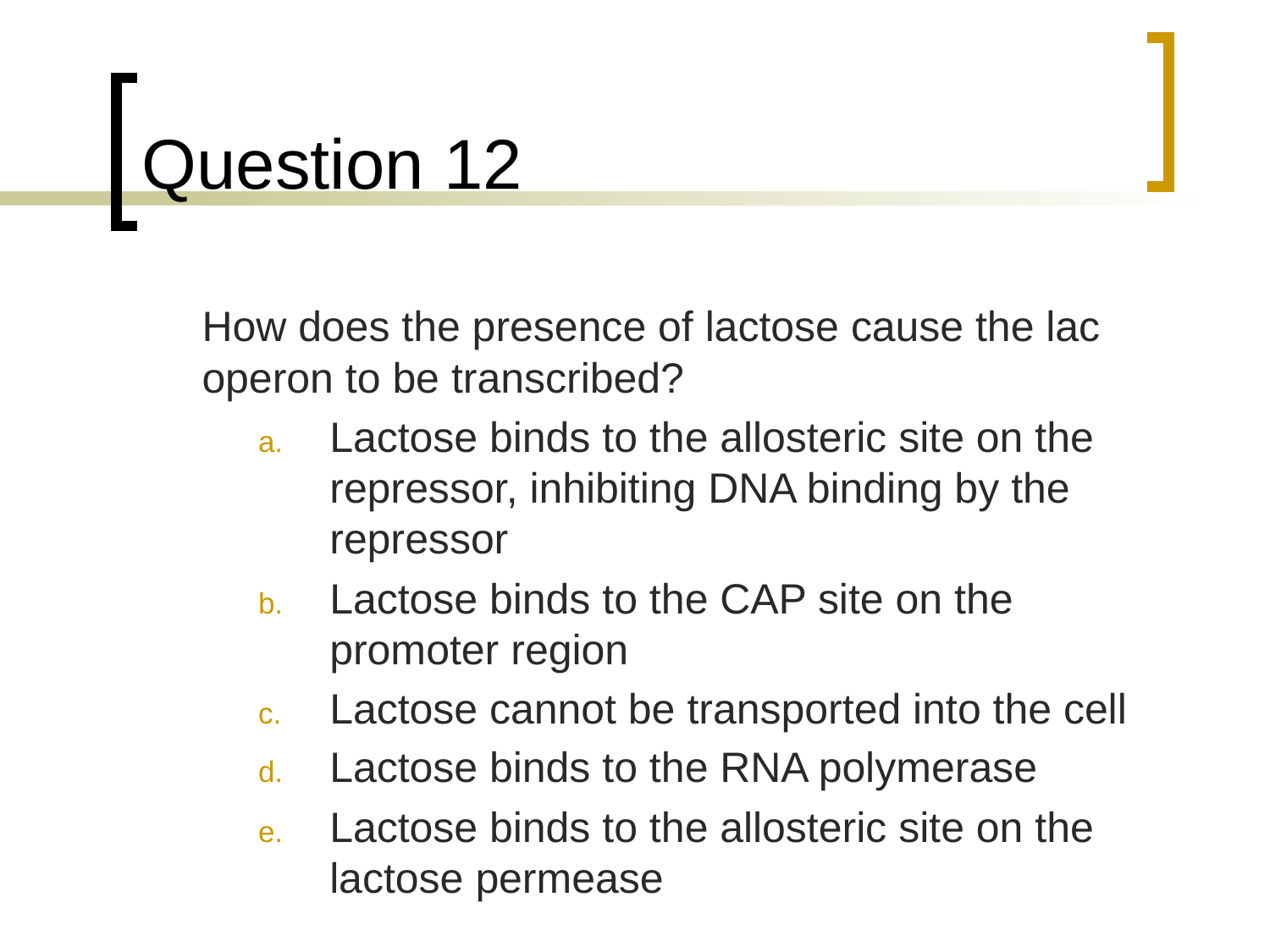

# Question 12
	How does the presence of lactose cause the lac operon to be transcribed?
Lactose binds to the allosteric site on the repressor, inhibiting DNA binding by the repressor
Lactose binds to the CAP site on the promoter region
Lactose cannot be transported into the cell
Lactose binds to the RNA polymerase
Lactose binds to the allosteric site on the lactose permease